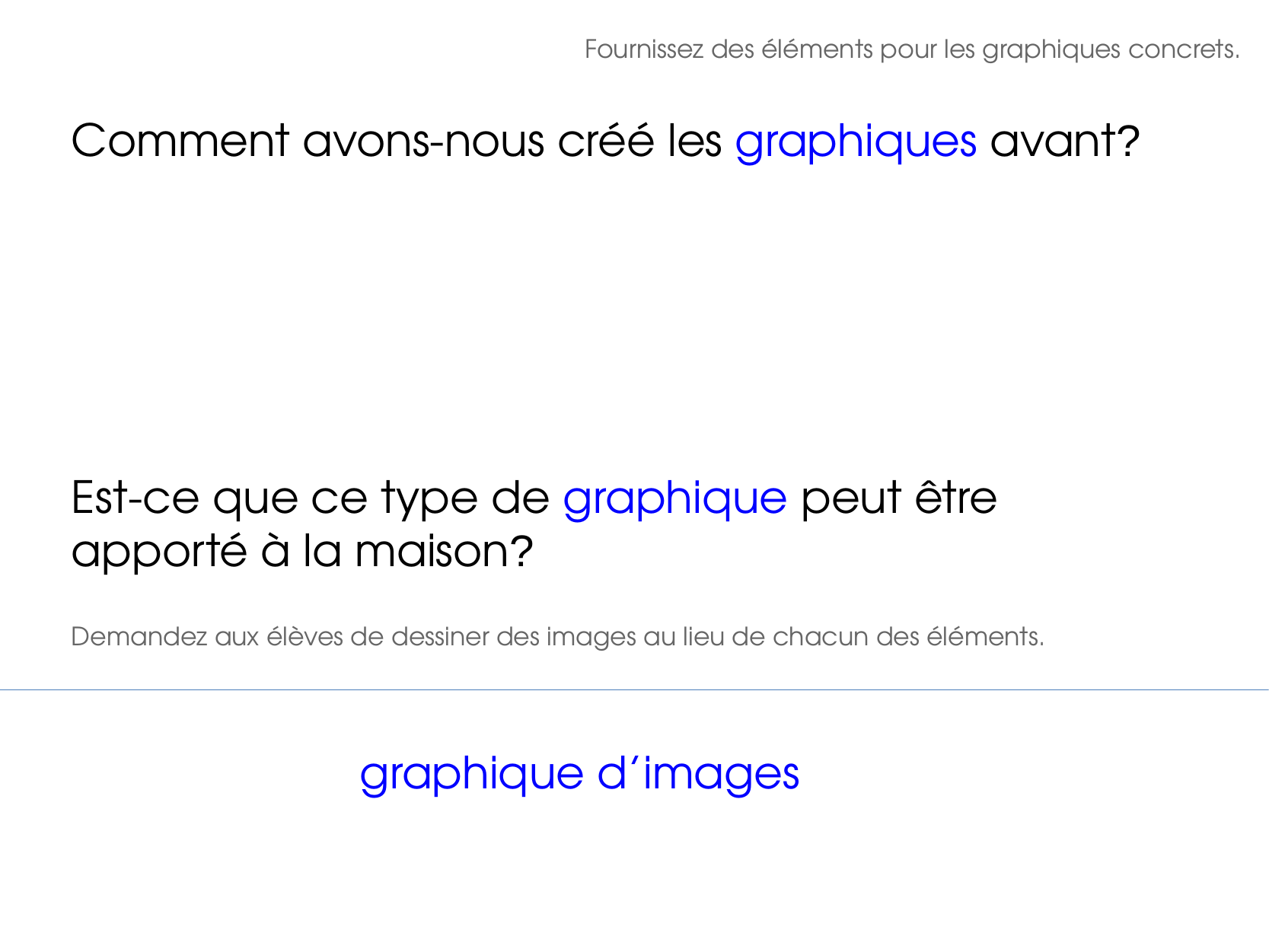

Fournissez des éléments pour les graphiques concrets.
Comment avons-nous créé les graphiques avant?
Est-ce que ce type de graphique peut être apporté à la maison?
Demandez aux élèves de dessiner des images au lieu de chacun des éléments.
graphique d’images